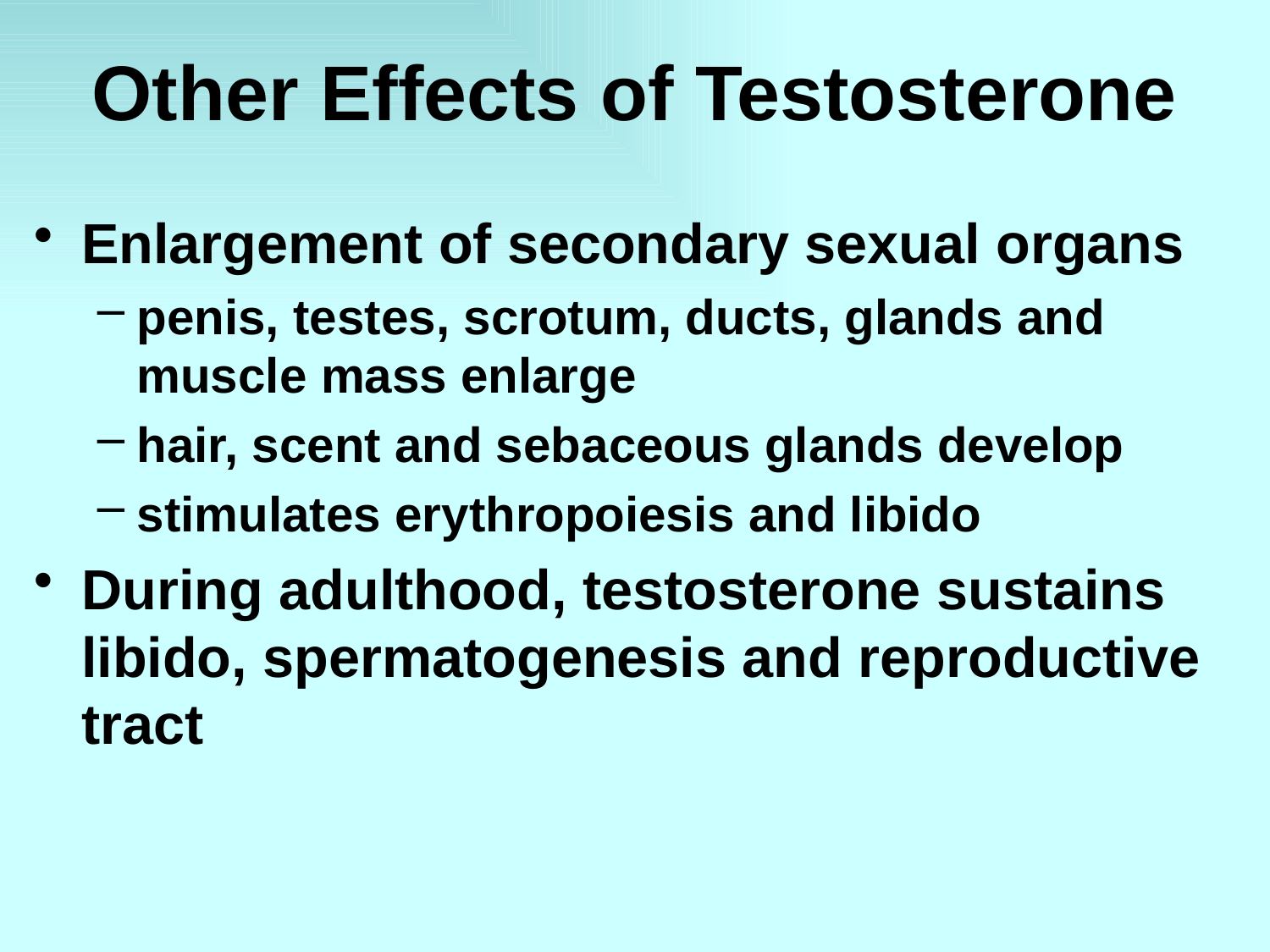

# Other Effects of Testosterone
Enlargement of secondary sexual organs
penis, testes, scrotum, ducts, glands and muscle mass enlarge
hair, scent and sebaceous glands develop
stimulates erythropoiesis and libido
During adulthood, testosterone sustains libido, spermatogenesis and reproductive tract